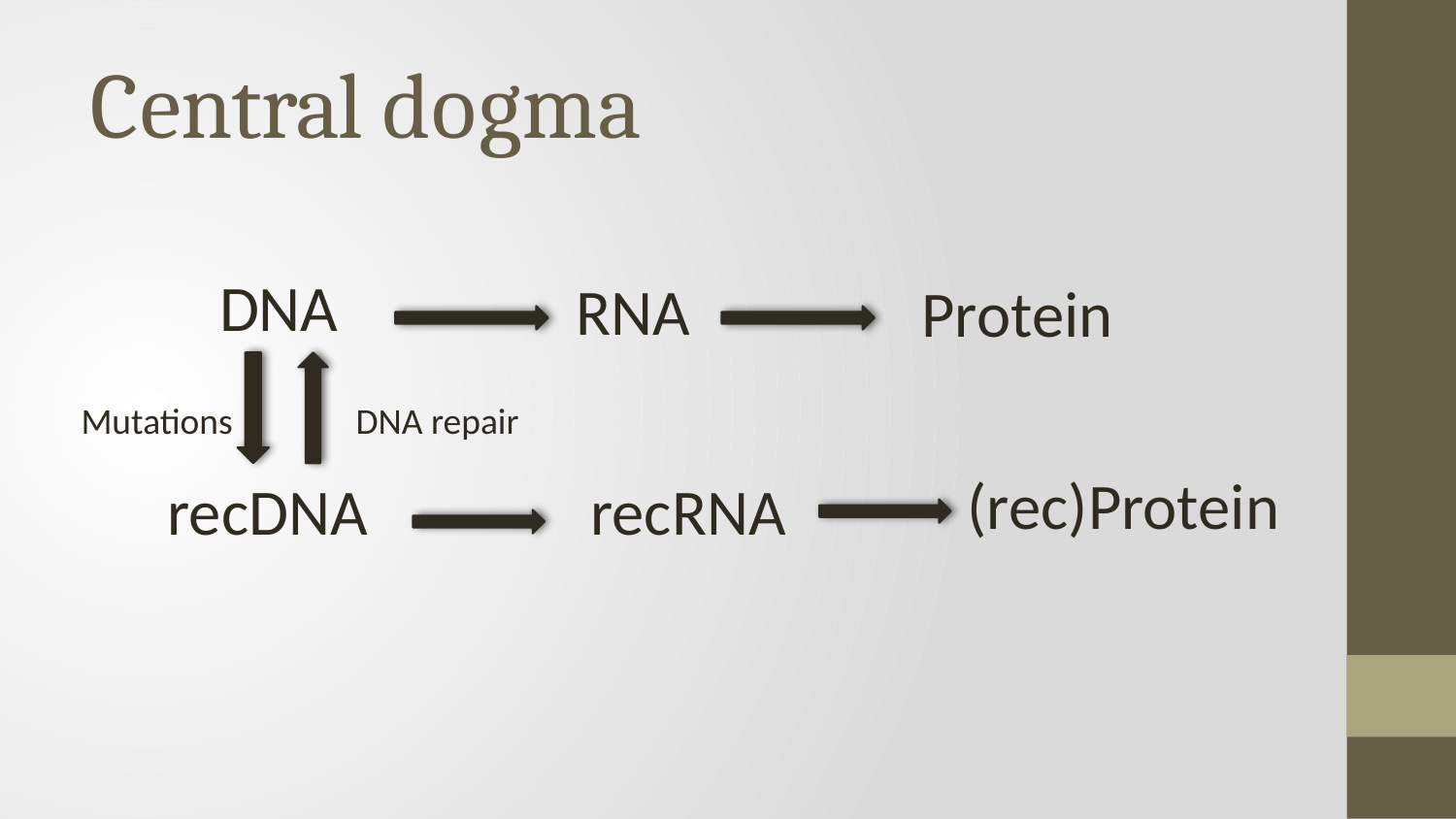

# Central dogma
DNA
RNA
Protein

Mutations
DNA repair
(rec)Protein
recDNA
 recRNA